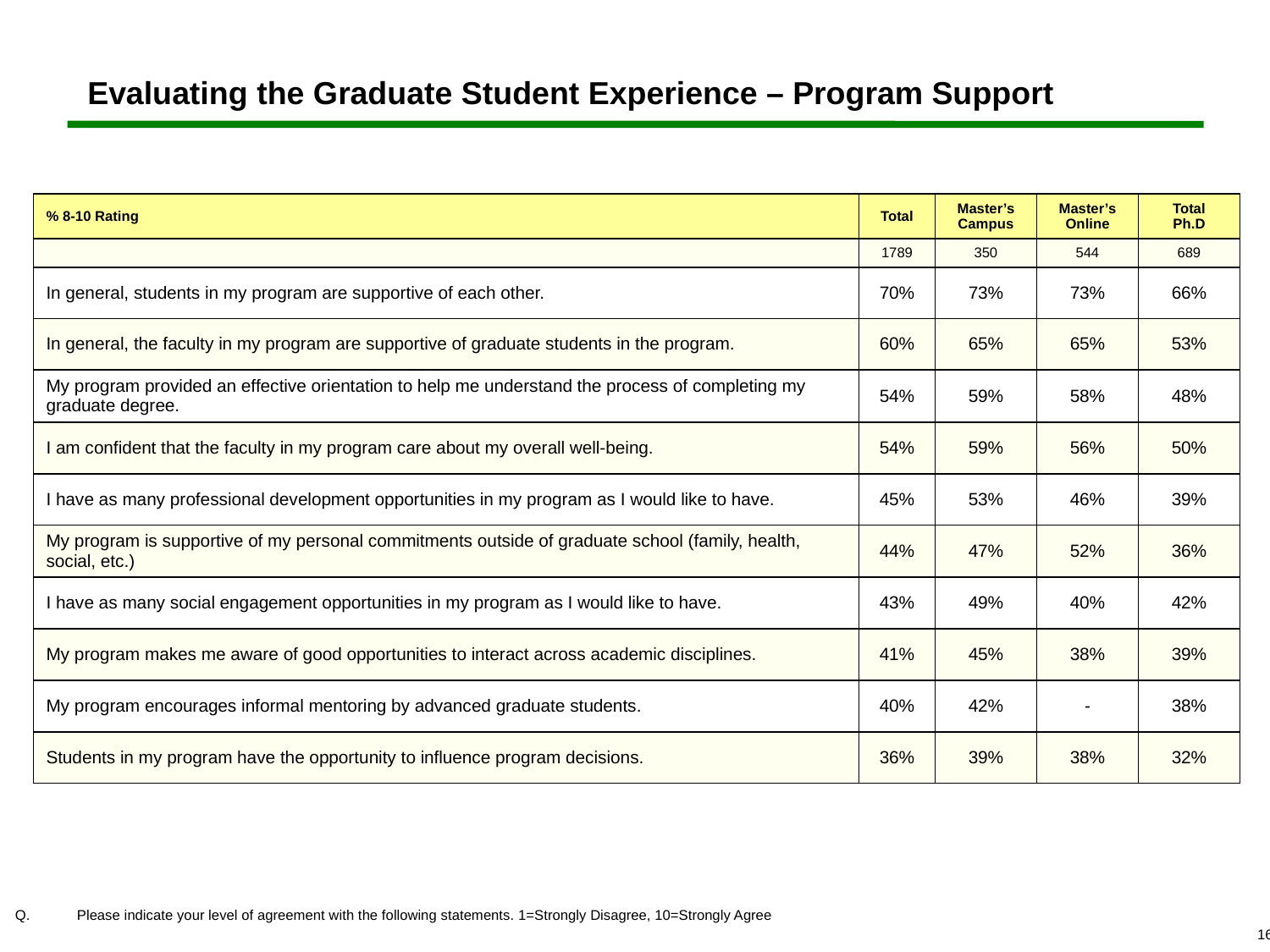

# Evaluating the Graduate Student Experience – Program Support
| % 8-10 Rating | Total | Master’s Campus | Master’s Online | Total Ph.D |
| --- | --- | --- | --- | --- |
|  | 1789 | 350 | 544 | 689 |
| In general, students in my program are supportive of each other. | 70% | 73% | 73% | 66% |
| In general, the faculty in my program are supportive of graduate students in the program. | 60% | 65% | 65% | 53% |
| My program provided an effective orientation to help me understand the process of completing my graduate degree. | 54% | 59% | 58% | 48% |
| I am confident that the faculty in my program care about my overall well-being. | 54% | 59% | 56% | 50% |
| I have as many professional development opportunities in my program as I would like to have. | 45% | 53% | 46% | 39% |
| My program is supportive of my personal commitments outside of graduate school (family, health, social, etc.) | 44% | 47% | 52% | 36% |
| I have as many social engagement opportunities in my program as I would like to have. | 43% | 49% | 40% | 42% |
| My program makes me aware of good opportunities to interact across academic disciplines. | 41% | 45% | 38% | 39% |
| My program encourages informal mentoring by advanced graduate students. | 40% | 42% | - | 38% |
| Students in my program have the opportunity to influence program decisions. | 36% | 39% | 38% | 32% |
 	Please indicate your level of agreement with the following statements. 1=Strongly Disagree, 10=Strongly Agree